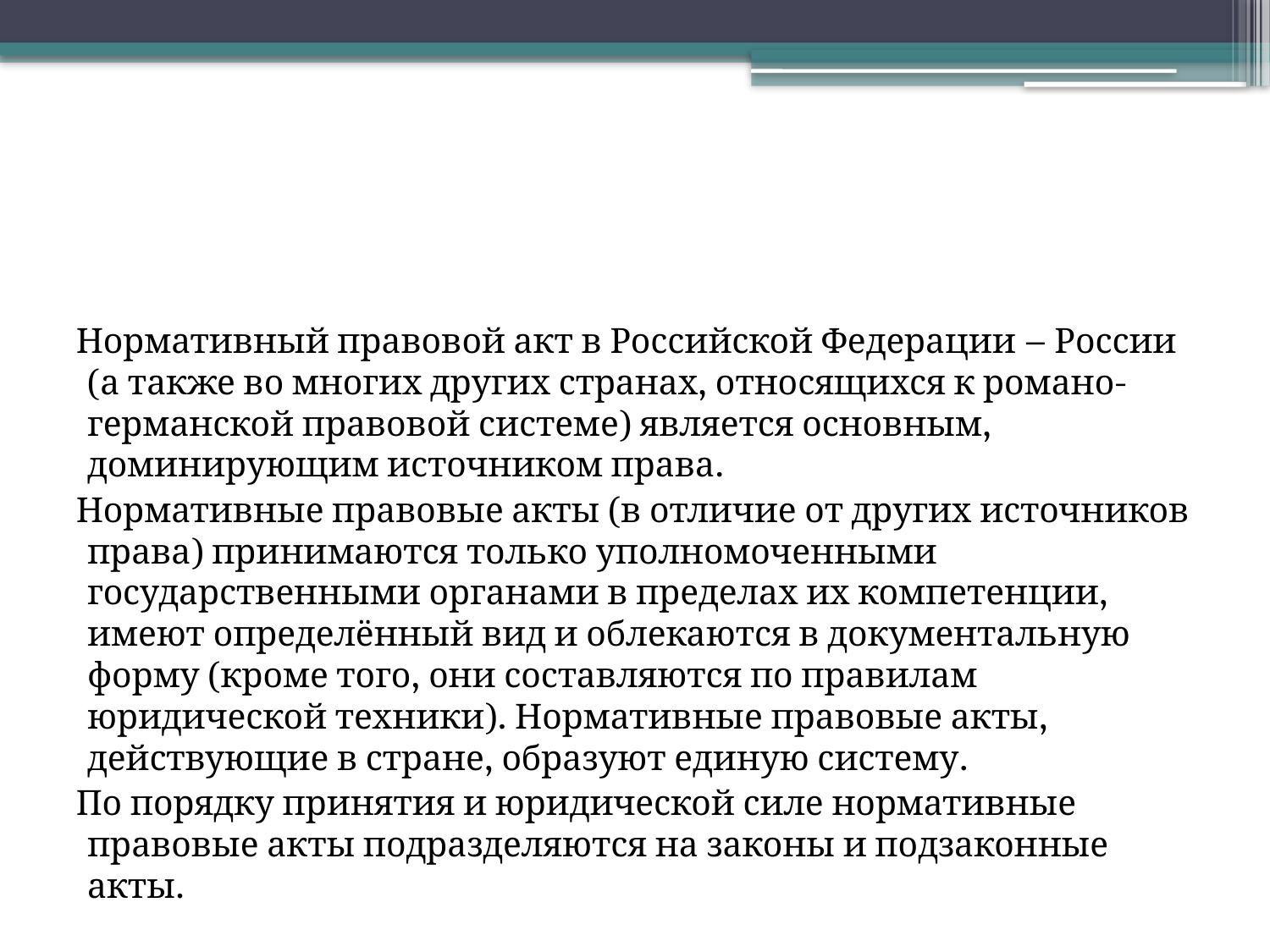

#
Нормативный правовой акт в Российской Федерации – России (а также во многих других странах, относящихся к романо-германской правовой системе) является основным, доминирующим источником права.
Нормативные правовые акты (в отличие от других источников права) принимаются только уполномоченными государственными органами в пределах их компетенции, имеют определённый вид и облекаются в документальную форму (кроме того, они составляются по правилам юридической техники). Нормативные правовые акты, действующие в стране, образуют единую систему.
По порядку принятия и юридической силе нормативные правовые акты подразделяются на законы и подзаконные акты.